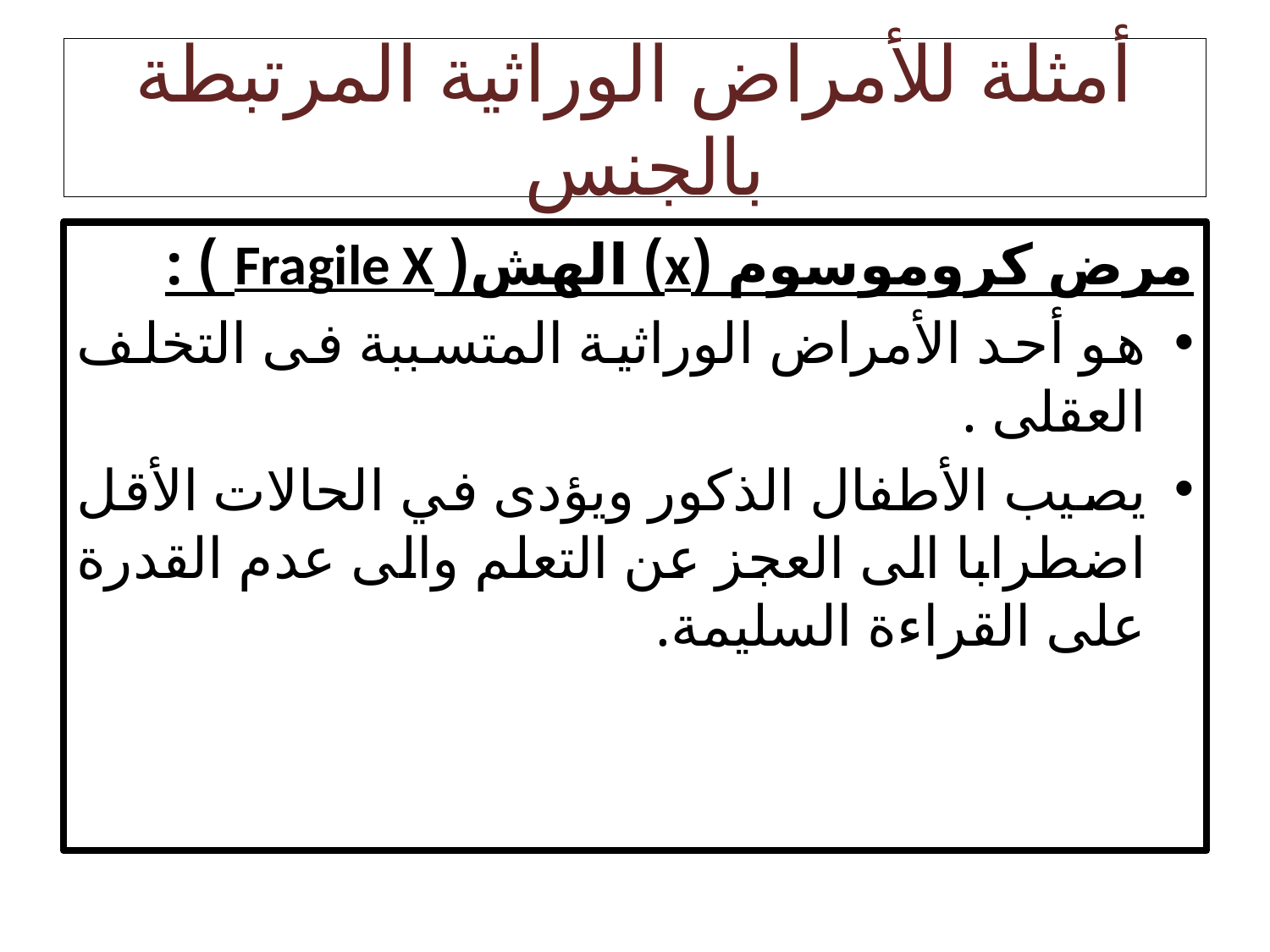

# أمثلة للأمراض الوراثية المرتبطة بالجنس
مرض كروموسوم (x) الهش( Fragile X ) :
هو أحد الأمراض الوراثية المتسببة فى التخلف العقلى .
يصيب الأطفال الذكور ويؤدى في الحالات الأقل اضطرابا الى العجز عن التعلم والى عدم القدرة على القراءة السليمة.